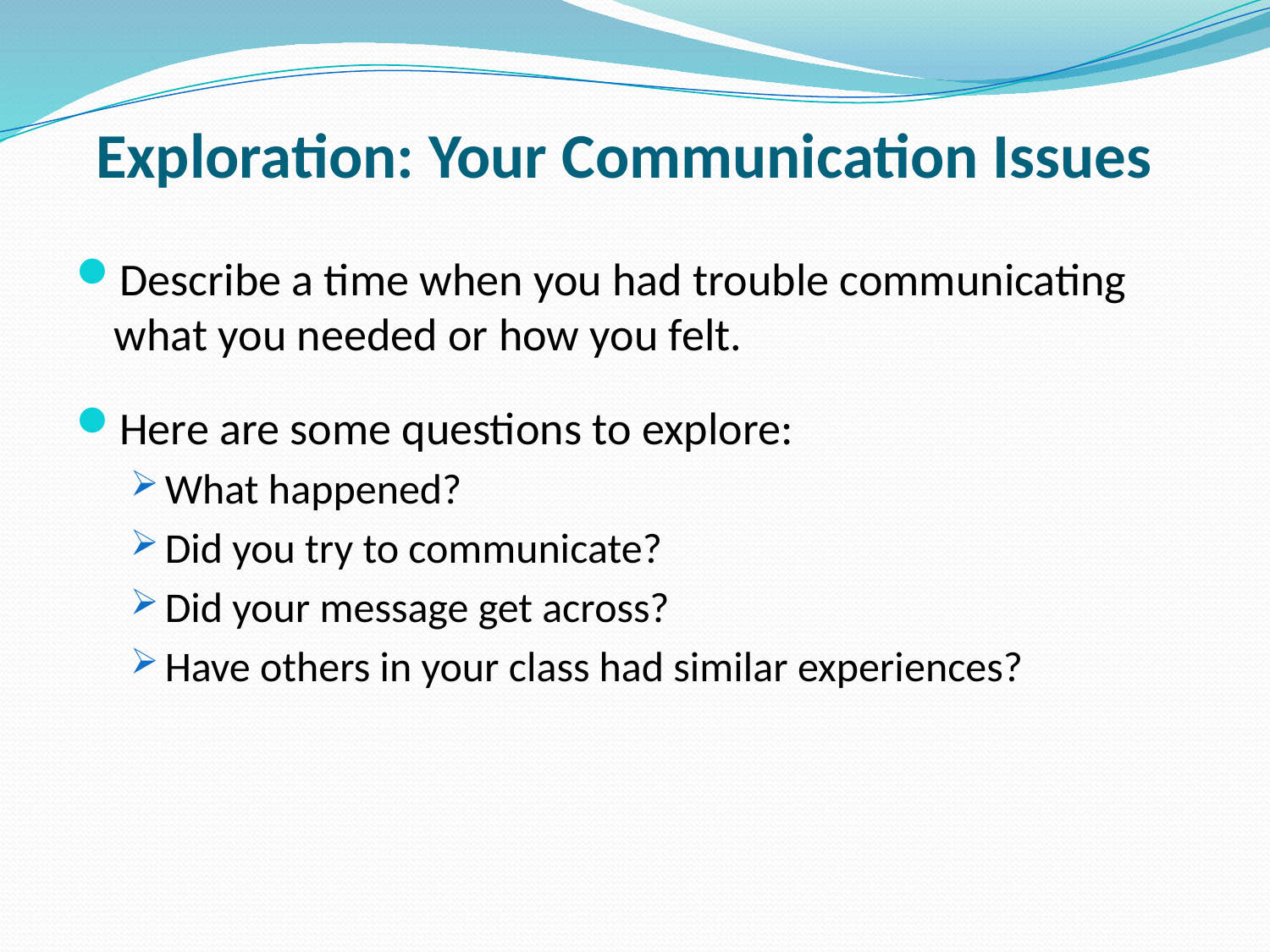

# Exploration: Your Communication Issues
Describe a time when you had trouble communicating what you needed or how you felt.

Here are some questions to explore:
What happened?
Did you try to communicate?
Did your message get across?
Have others in your class had similar experiences?